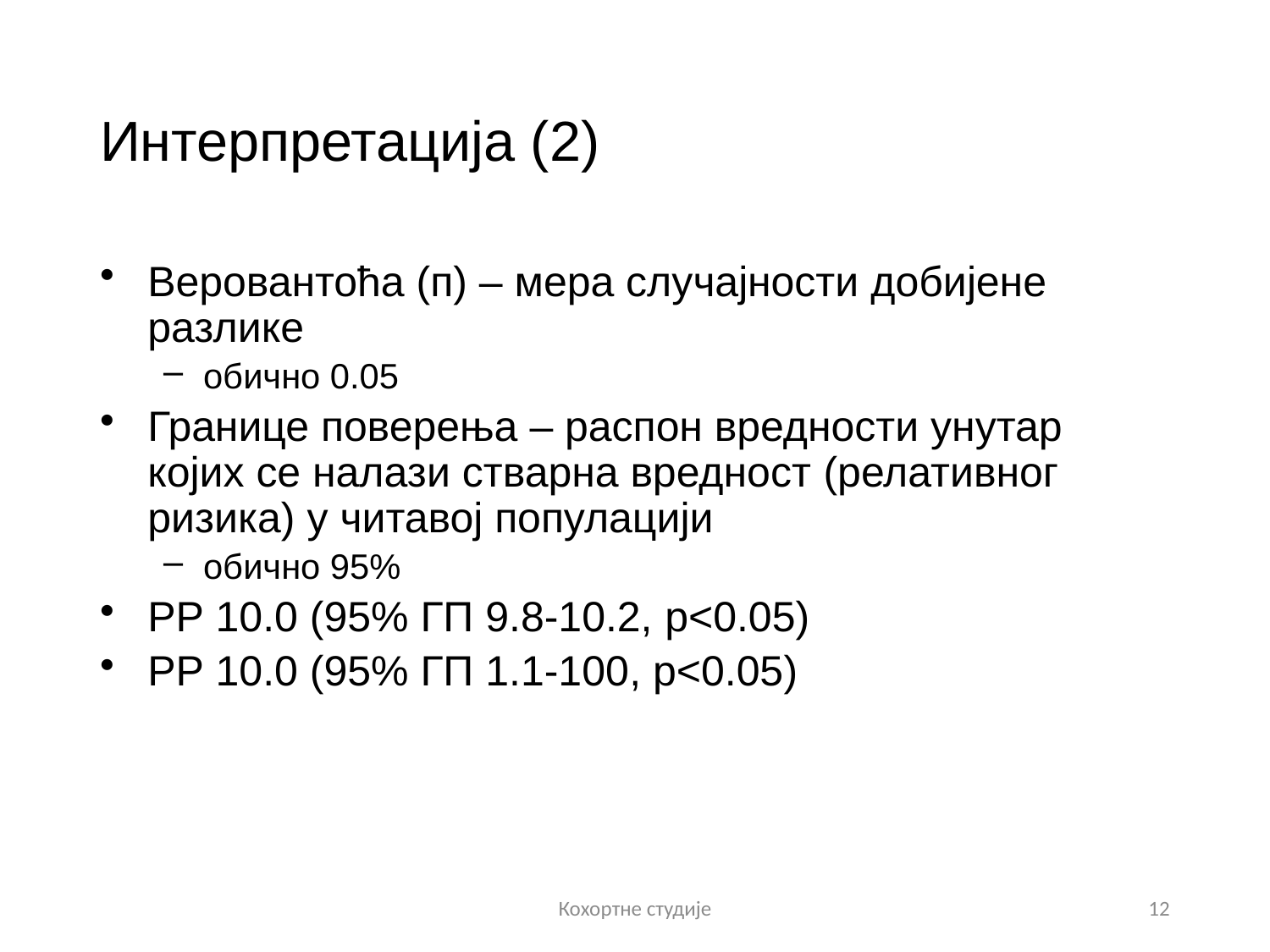

# Интерпретација (2)
Веровантоћа (п) – мера случајности добијене разлике
обично 0.05
Границе поверења – распон вредности унутар којих се налази стварна вредност (релативног ризика) у читавој популацији
обично 95%
РР 10.0 (95% ГП 9.8-10.2, p<0.05)
РР 10.0 (95% ГП 1.1-100, p<0.05)

Кохортне студије
12